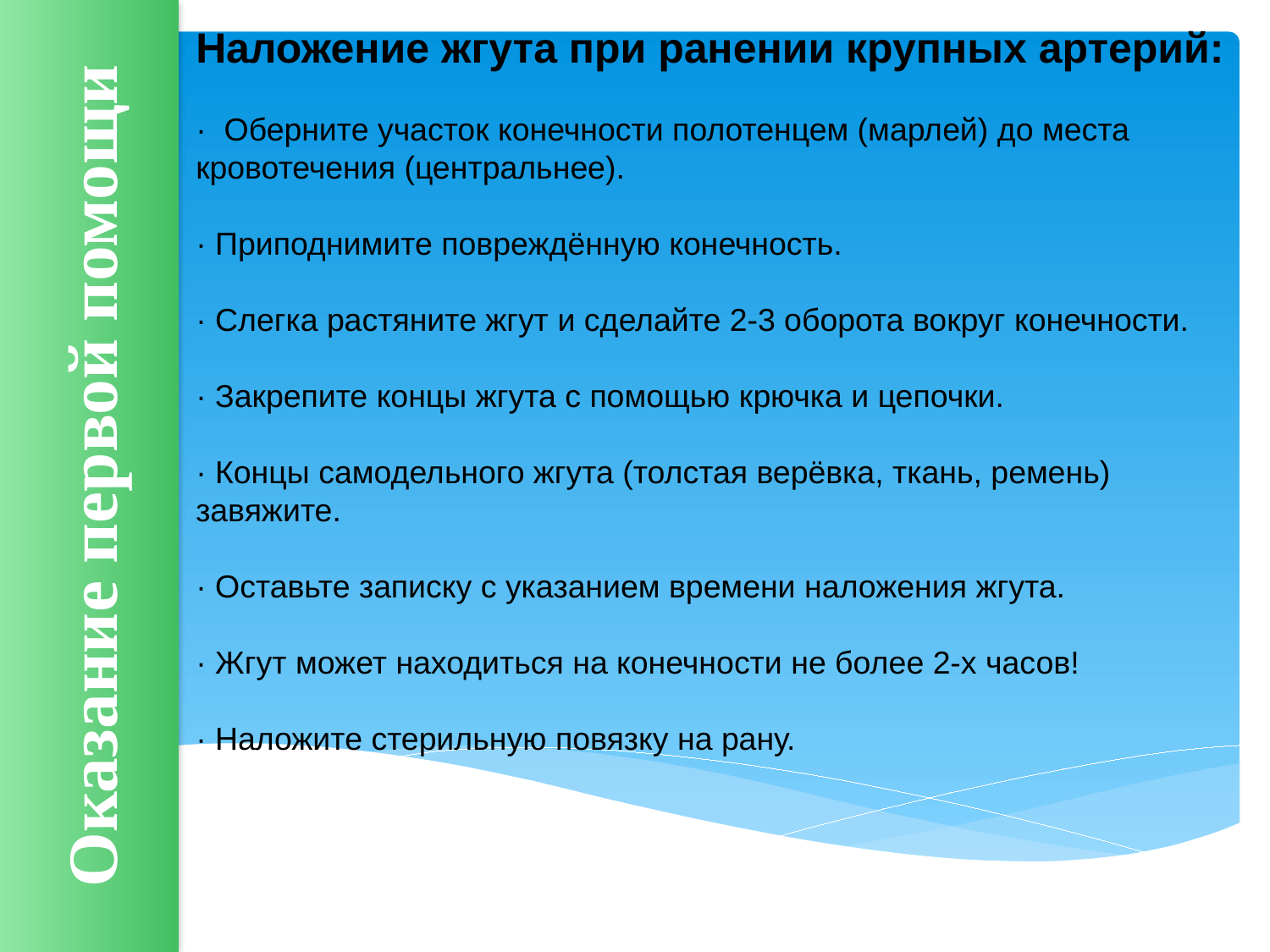

Наложение жгута при ранении крупных артерий:

·  Оберните участок конечности полотенцем (марлей) до места кровотечения (центральнее).

· Приподнимите повреждённую конечность.

· Слегка растяните жгут и сделайте 2-3 оборота вокруг конечности.

· Закрепите концы жгута с помощью крючка и цепочки.

· Концы самодельного жгута (толстая верёвка, ткань, ремень) завяжите.

· Оставьте записку с указанием времени наложения жгута.

· Жгут может находиться на конечности не более 2-х часов!

· Наложите стерильную повязку на рану.

Оказание первой помощи